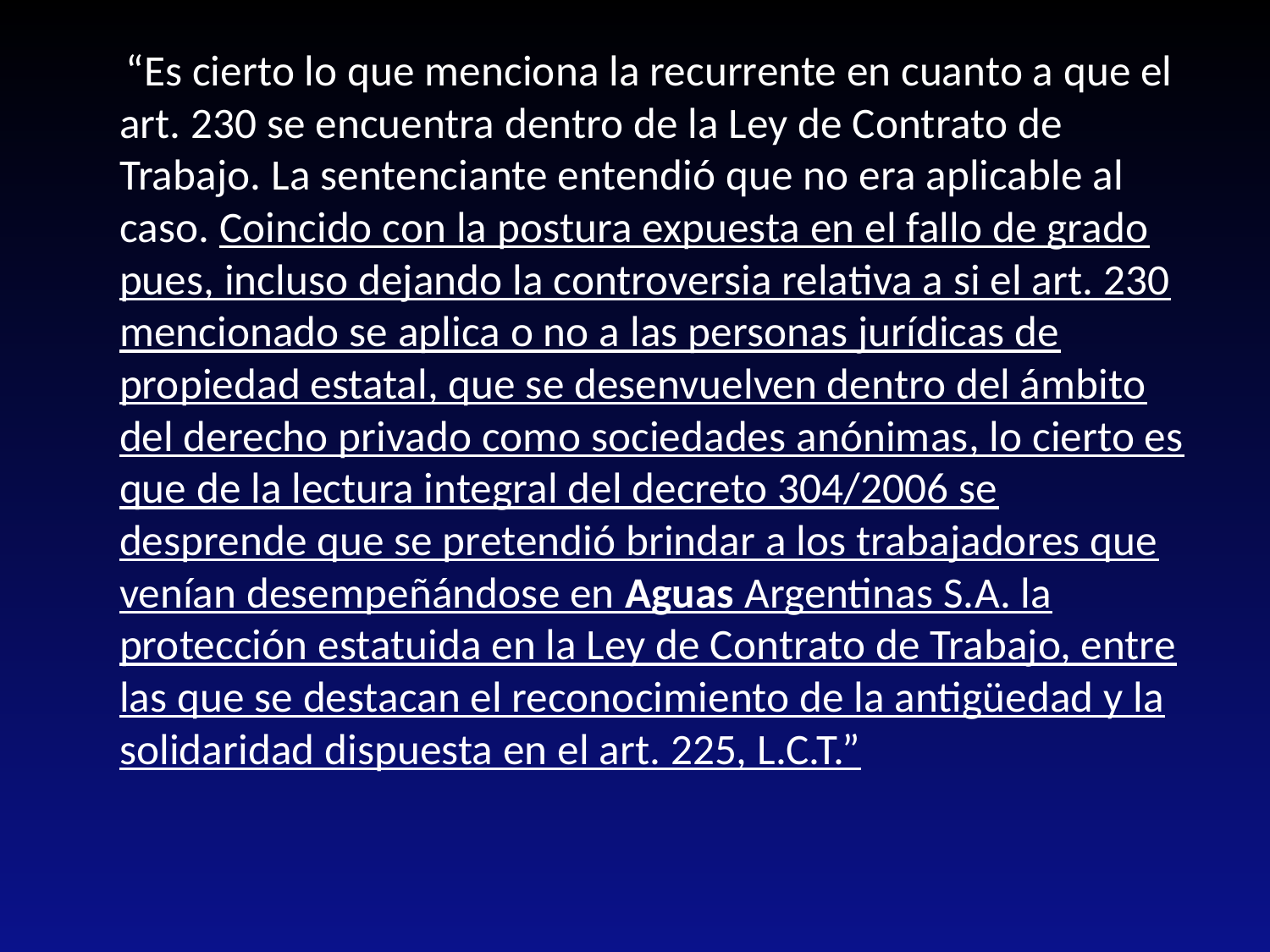

“Es cierto lo que menciona la recurrente en cuanto a que el art. 230 se encuentra dentro de la Ley de Contrato de Trabajo. La sentenciante entendió que no era aplicable al caso. Coincido con la postura expuesta en el fallo de grado pues, incluso dejando la controversia relativa a si el art. 230 mencionado se aplica o no a las personas jurídicas de propiedad estatal, que se desenvuelven dentro del ámbito del derecho privado como sociedades anónimas, lo cierto es que de la lectura integral del decreto 304/2006 se desprende que se pretendió brindar a los trabajadores que venían desempeñándose en Aguas Argentinas S.A. la protección estatuida en la Ley de Contrato de Trabajo, entre las que se destacan el reconocimiento de la antigüedad y la solidaridad dispuesta en el art. 225, L.C.T.”